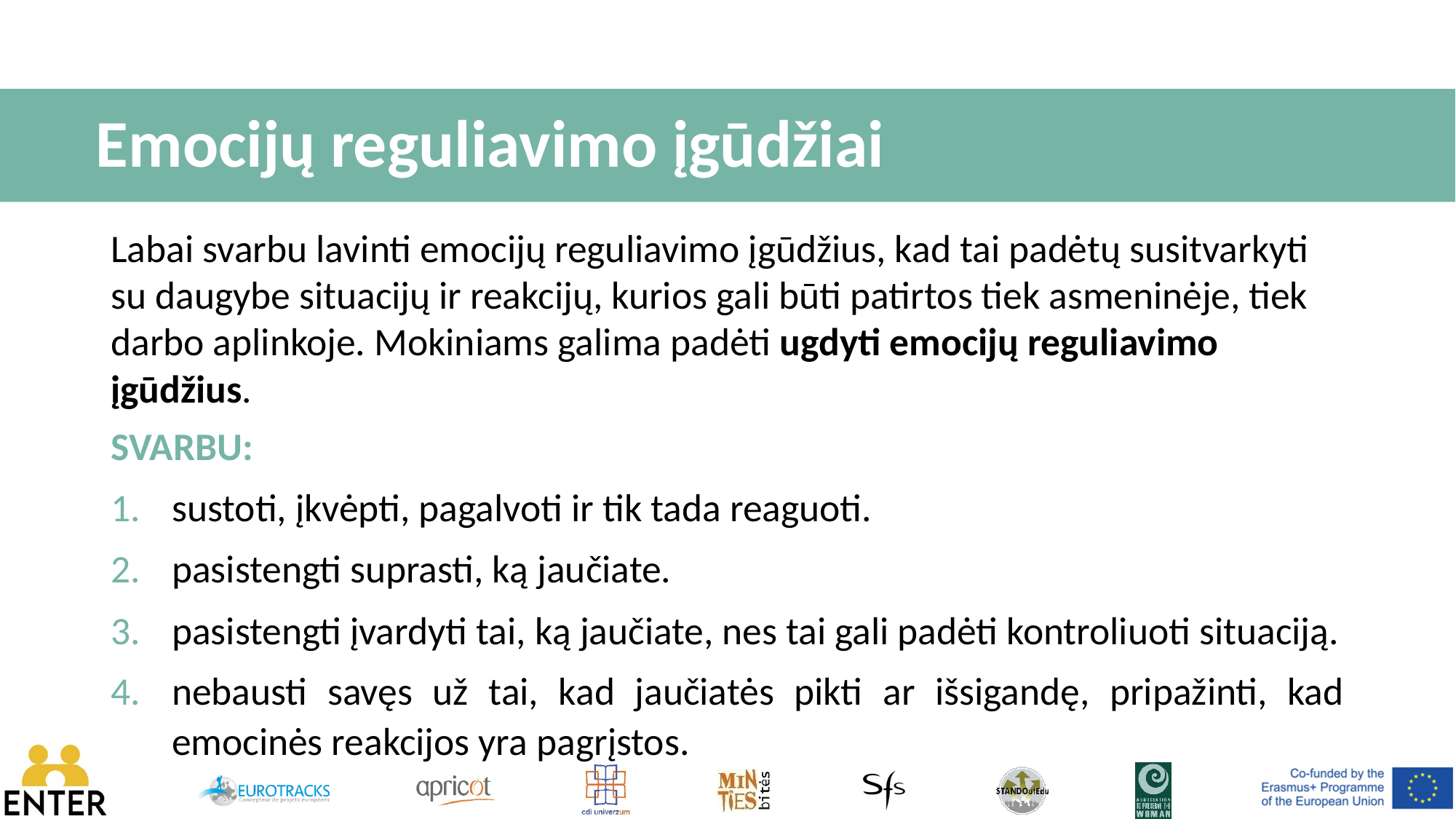

# Emocijų reguliavimo įgūdžiai
Labai svarbu lavinti emocijų reguliavimo įgūdžius, kad tai padėtų susitvarkyti su daugybe situacijų ir reakcijų, kurios gali būti patirtos tiek asmeninėje, tiek darbo aplinkoje. Mokiniams galima padėti ugdyti emocijų reguliavimo įgūdžius.
SVARBU:
sustoti, įkvėpti, pagalvoti ir tik tada reaguoti.
pasistengti suprasti, ką jaučiate.
pasistengti įvardyti tai, ką jaučiate, nes tai gali padėti kontroliuoti situaciją.
nebausti savęs už tai, kad jaučiatės pikti ar išsigandę, pripažinti, kad emocinės reakcijos yra pagrįstos.